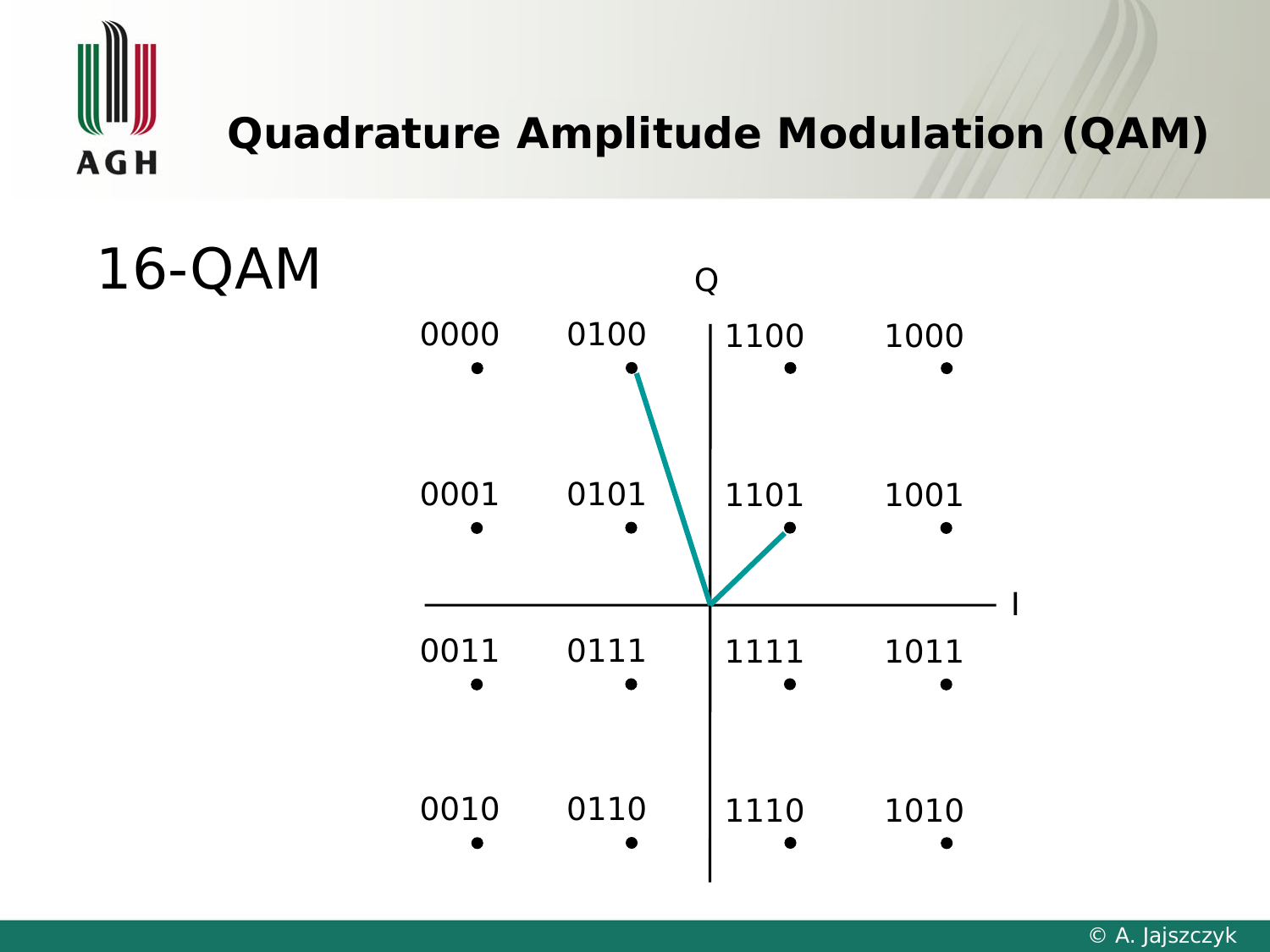

# Quadrature Amplitude Modulation (QAM)
16-QAM
Q

I

0000
0100
1100
1000

0001
0101
1101
1001

0011
0111
1111
1011

0010
0110
1110
1010